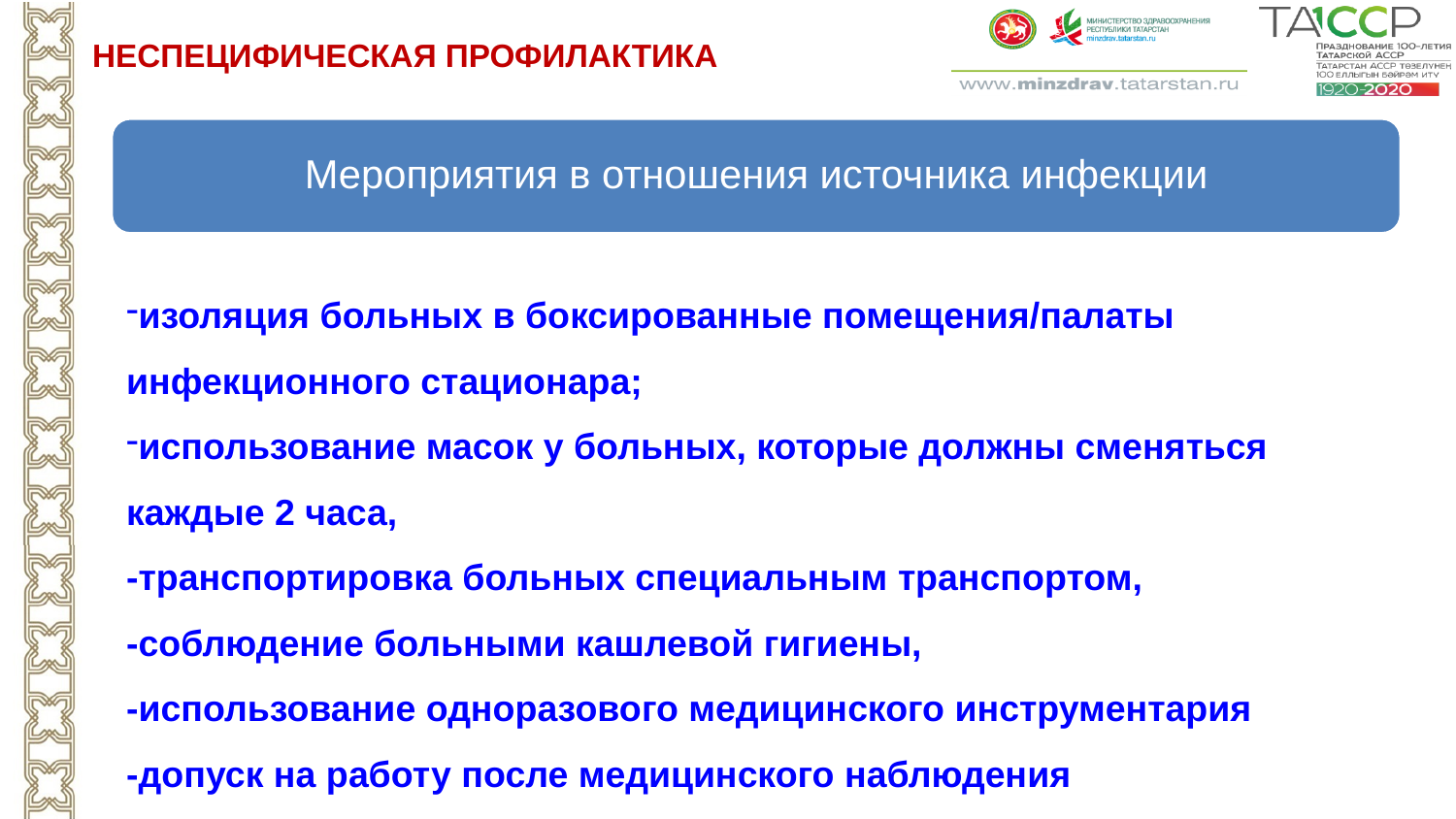

НЕСПЕЦИФИЧЕСКАЯ ПРОФИЛАКТИКА

Мероприятия в отношения источника инфекции
изоляция больных в боксированные помещения/палаты инфекционного стационара;
использование масок у больных, которые должны сменяться каждые 2 часа,
-транспортировка больных специальным транспортом,
-соблюдение больными кашлевой гигиены,
-использование одноразового медицинского инструментария
-допуск на работу после медицинского наблюдения